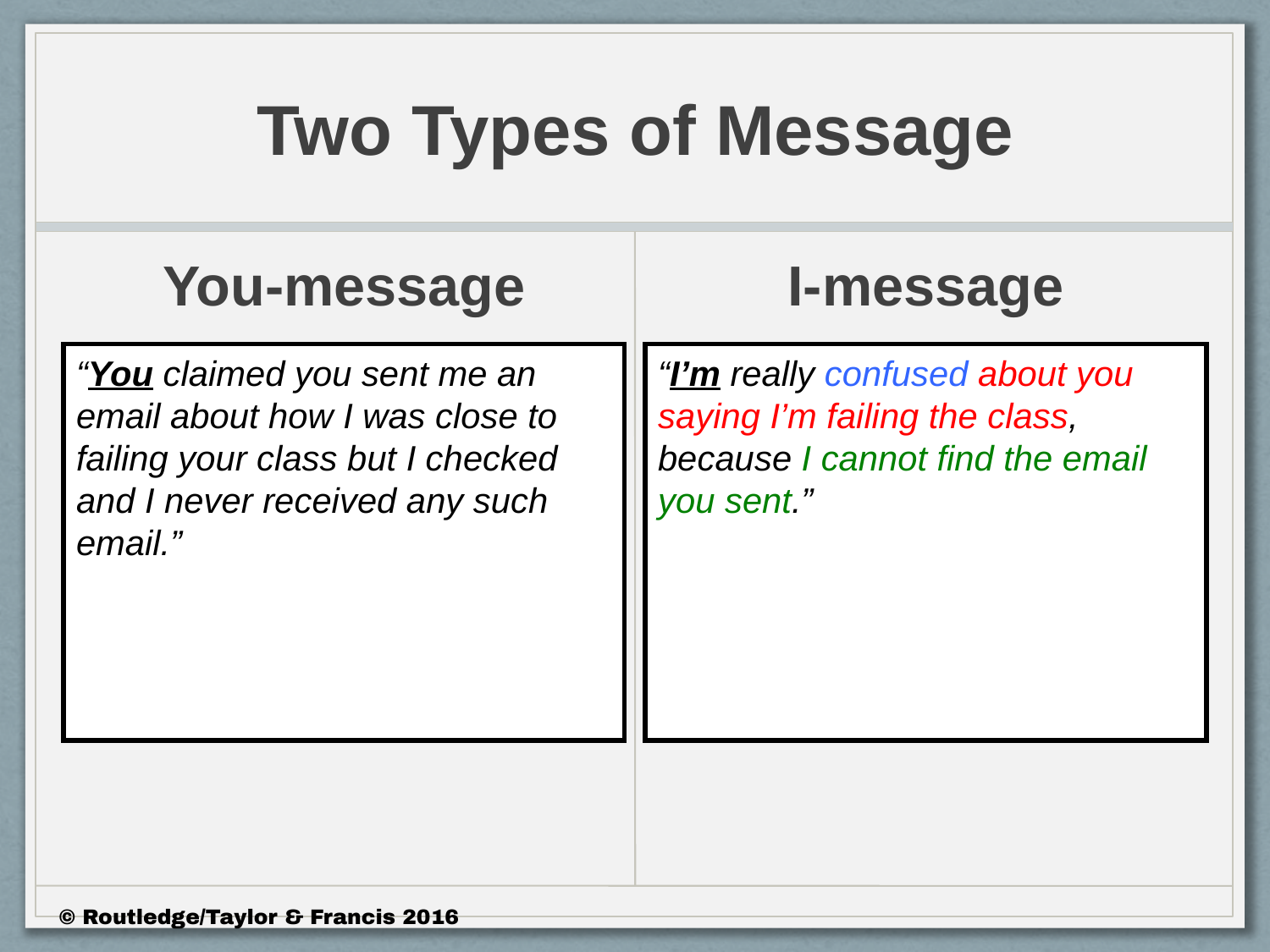

# Two Types of Message
You-message
I-message
“You claimed you sent me an email about how I was close to failing your class but I checked and I never received any such email.”
“I’m really confused about you saying I’m failing the class, because I cannot find the email you sent.”

© Routledge/Taylor & Francis 2016